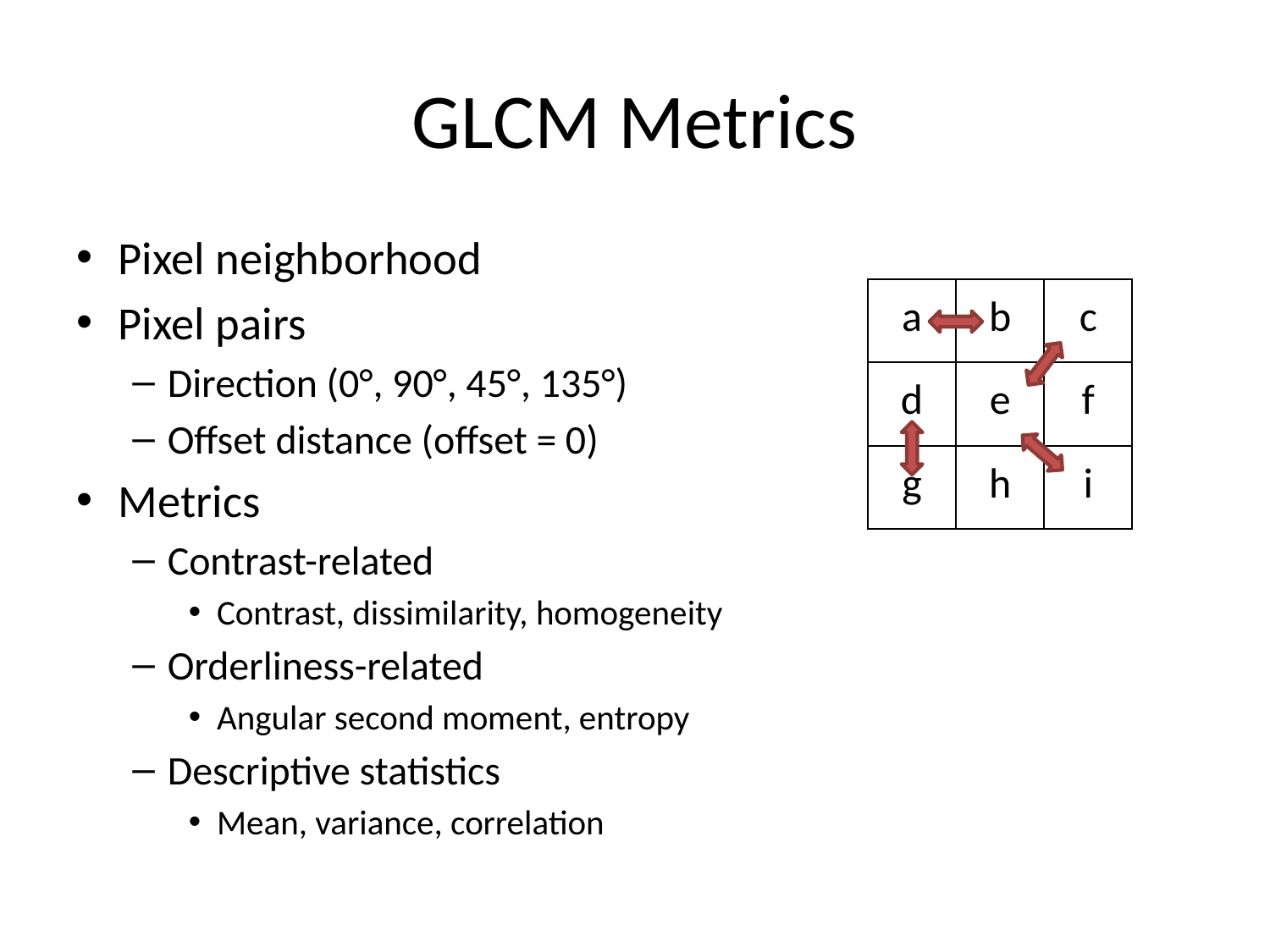

# GLCM Metrics
Pixel neighborhood
Pixel pairs
Direction (0°, 90°, 45°, 135°)
Offset distance (offset = 0)
Metrics
Contrast-related
Contrast, dissimilarity, homogeneity
Orderliness-related
Angular second moment, entropy
Descriptive statistics
Mean, variance, correlation
| a | b | c |
| --- | --- | --- |
| d | e | f |
| g | h | i |